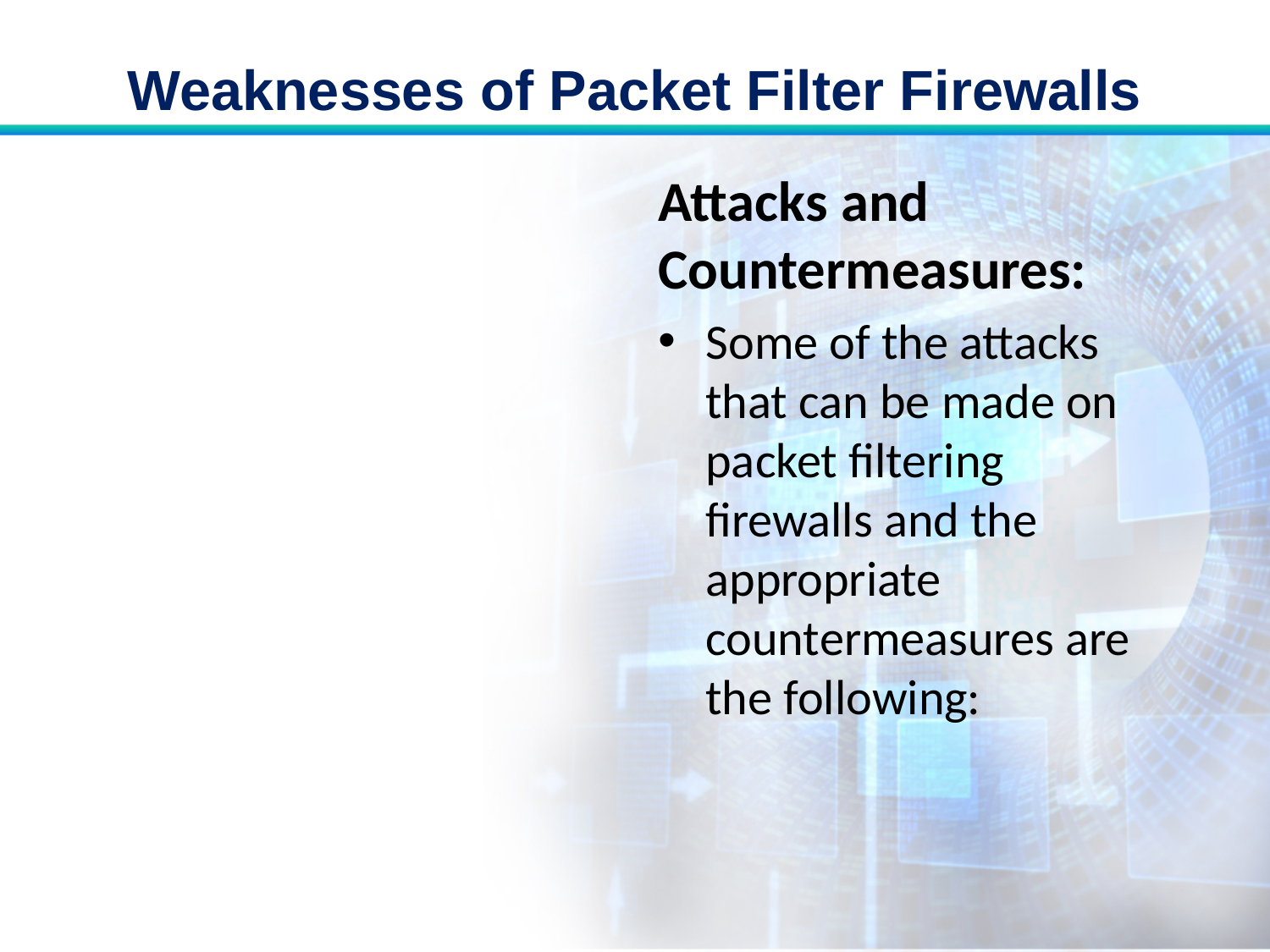

# Weaknesses of Packet Filter Firewalls
Attacks and Countermeasures:
Some of the attacks that can be made on packet filtering firewalls and the appropriate countermeasures are the following: